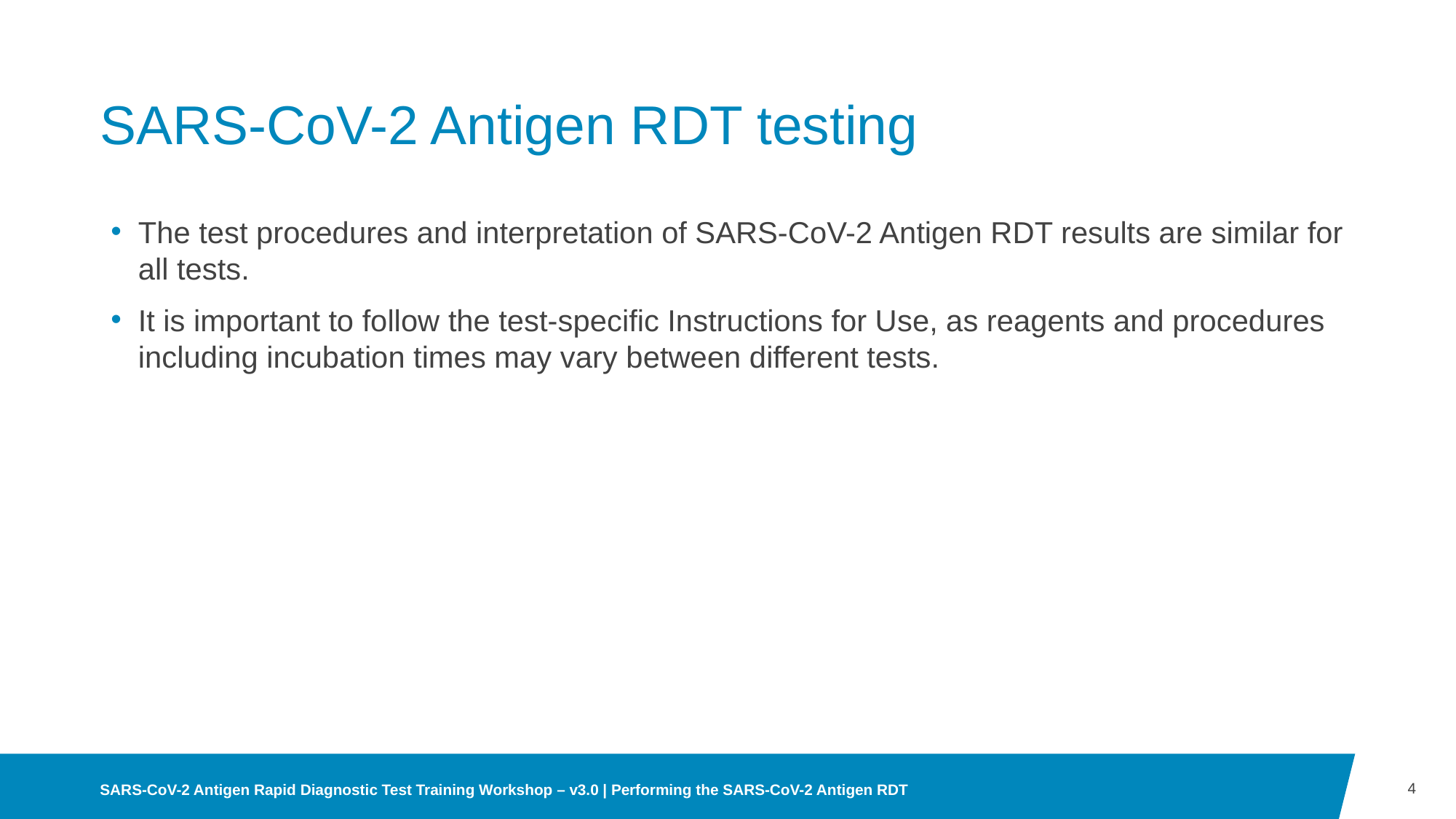

# SARS-CoV-2 Antigen RDT testing
The test procedures and interpretation of SARS-CoV-2 Antigen RDT results are similar for all tests.
It is important to follow the test-specific Instructions for Use, as reagents and procedures including incubation times may vary between different tests.

4
SARS-CoV-2 Antigen Rapid Diagnostic Test Training Workshop – v3.0 | Performing the SARS-CoV-2 Antigen RDT